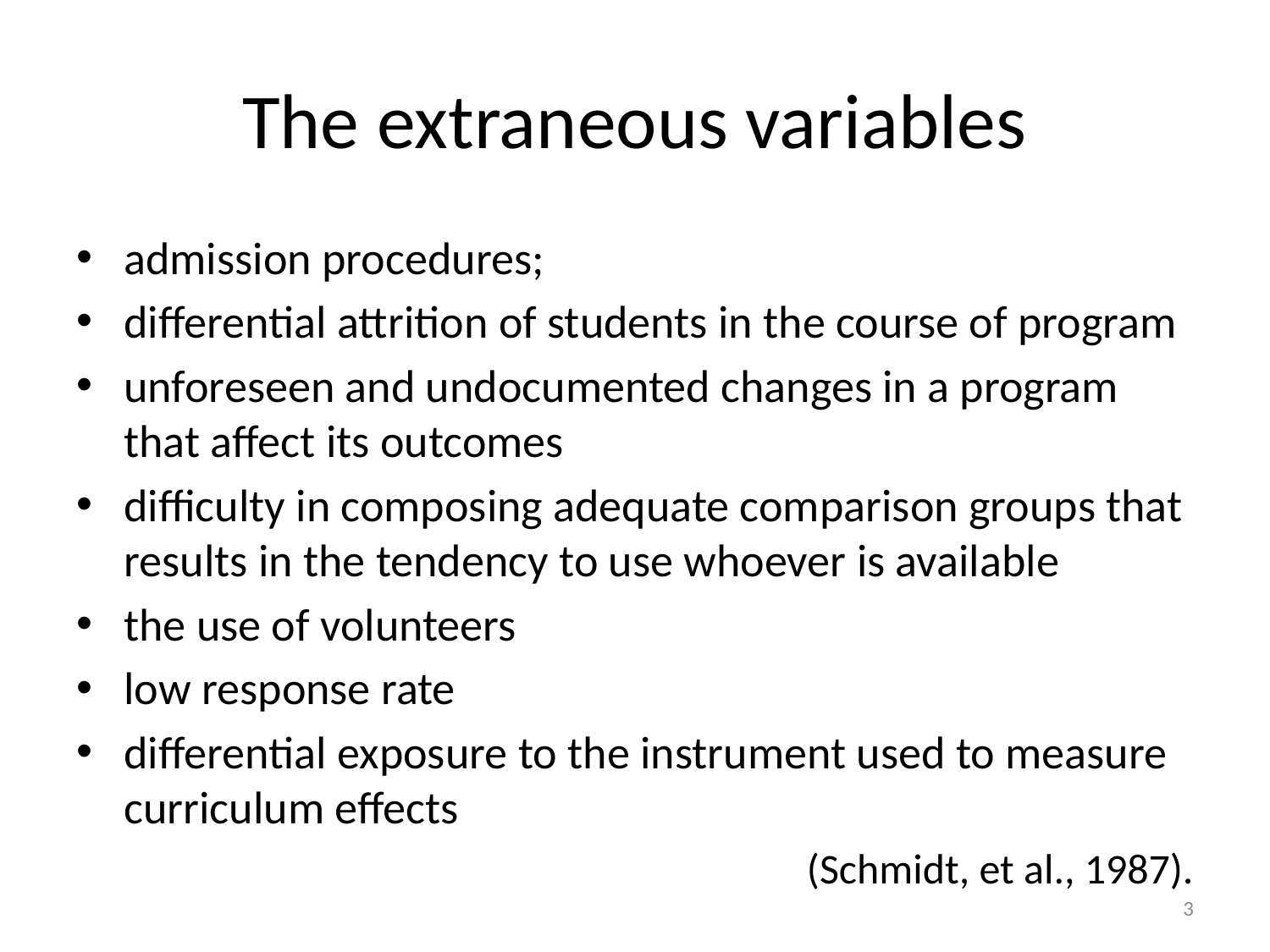

# The extraneous variables
admission procedures;
differential attrition of students in the course of program
unforeseen and undocumented changes in a program that affect its outcomes
difficulty in composing adequate comparison groups that results in the tendency to use whoever is available
the use of volunteers
low response rate
differential exposure to the instrument used to measure curriculum effects
(Schmidt, et al., 1987).
3